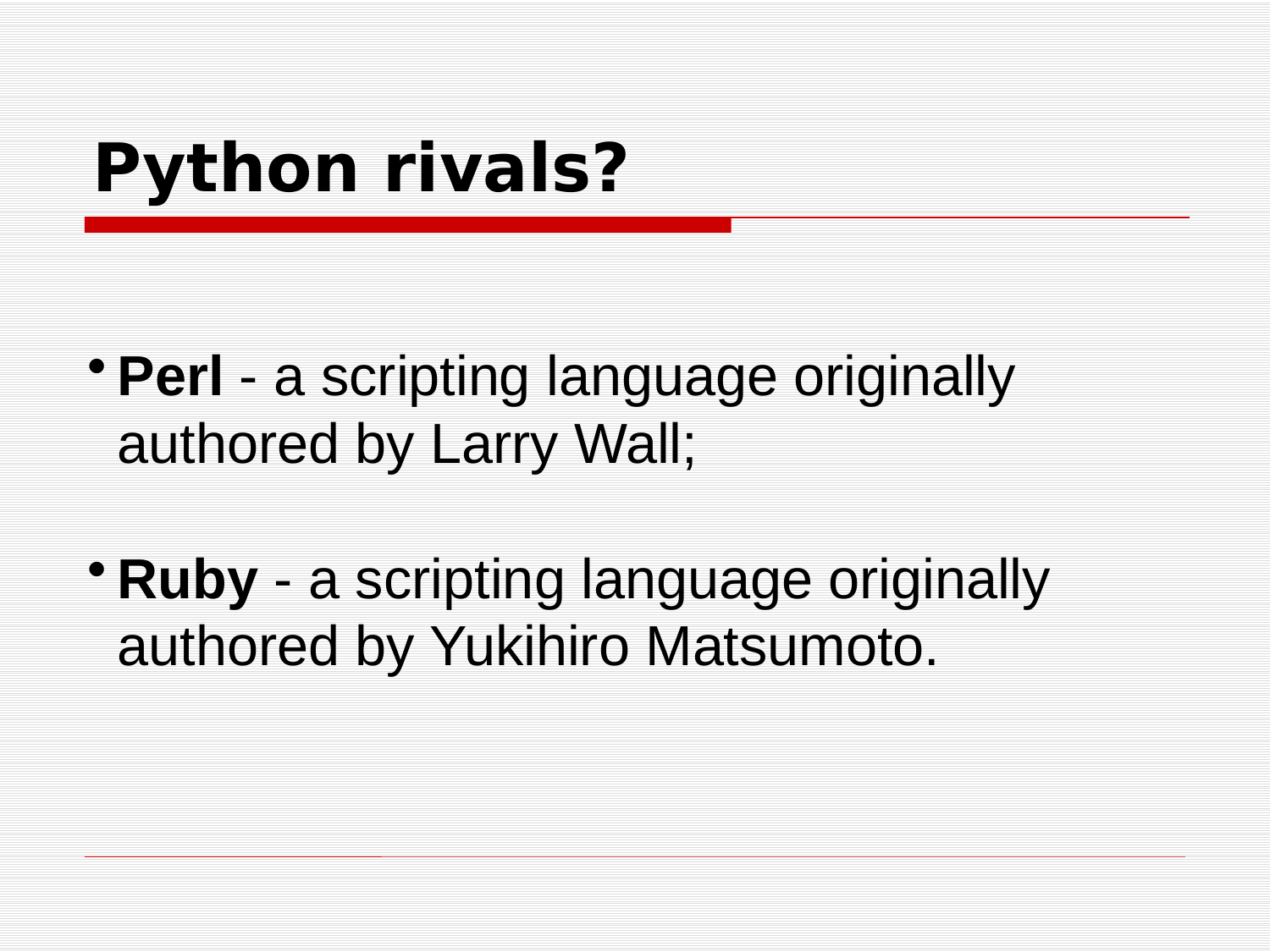

Python rivals?

Perl - a scripting language originally authored by Larry Wall;

Ruby - a scripting language originally authored by Yukihiro Matsumoto.